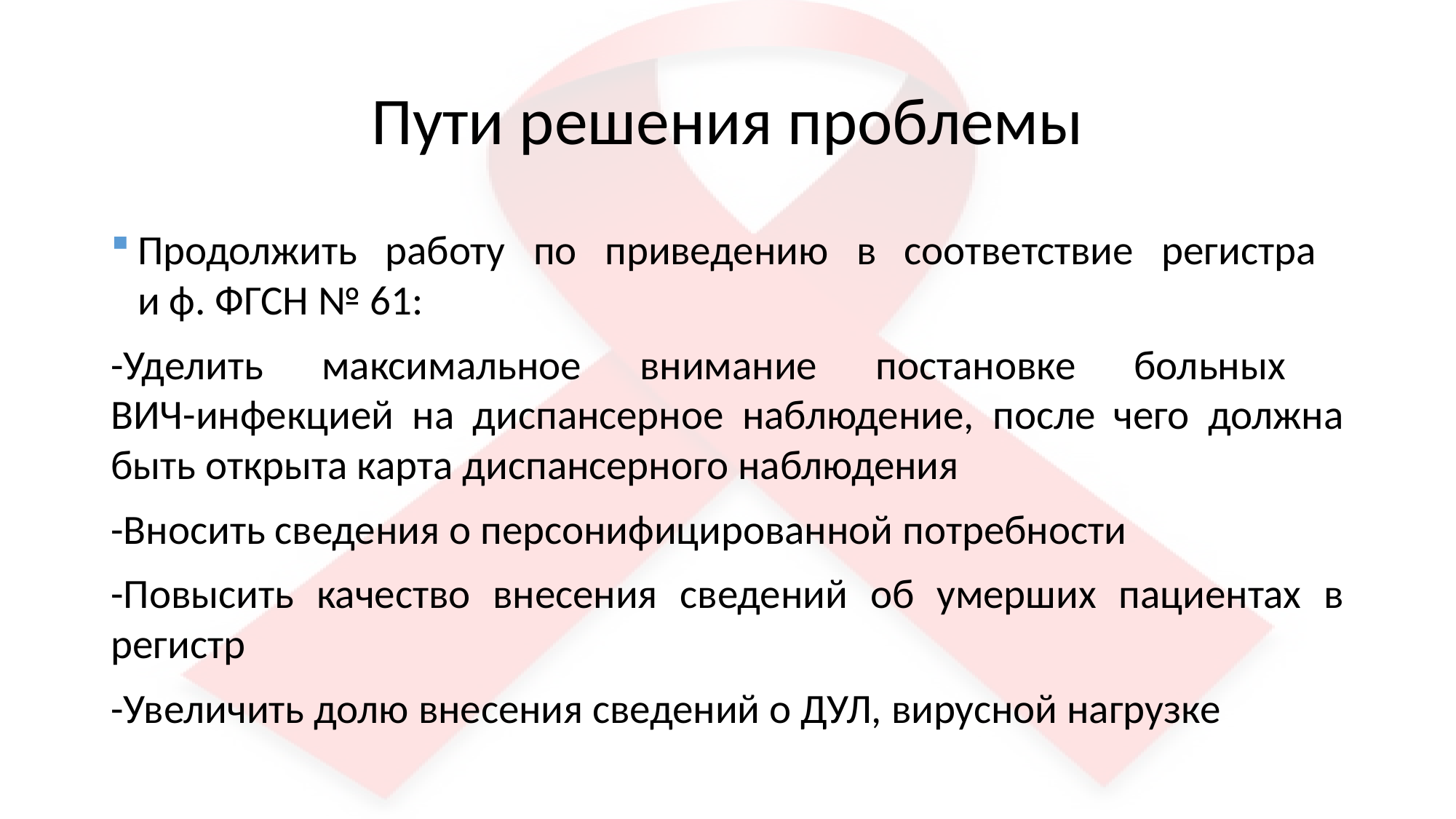

# Пути решения проблемы
Продолжить работу по приведению в соответствие регистра
и ф. ФГСН № 61:
-Уделить максимальное внимание постановке больных
ВИЧ-инфекцией на диспансерное наблюдение, после чего должна быть открыта карта диспансерного наблюдения
-Вносить сведения о персонифицированной потребности
-Повысить качество внесения сведений об умерших пациентах в регистр
-Увеличить долю внесения сведений о ДУЛ, вирусной нагрузке